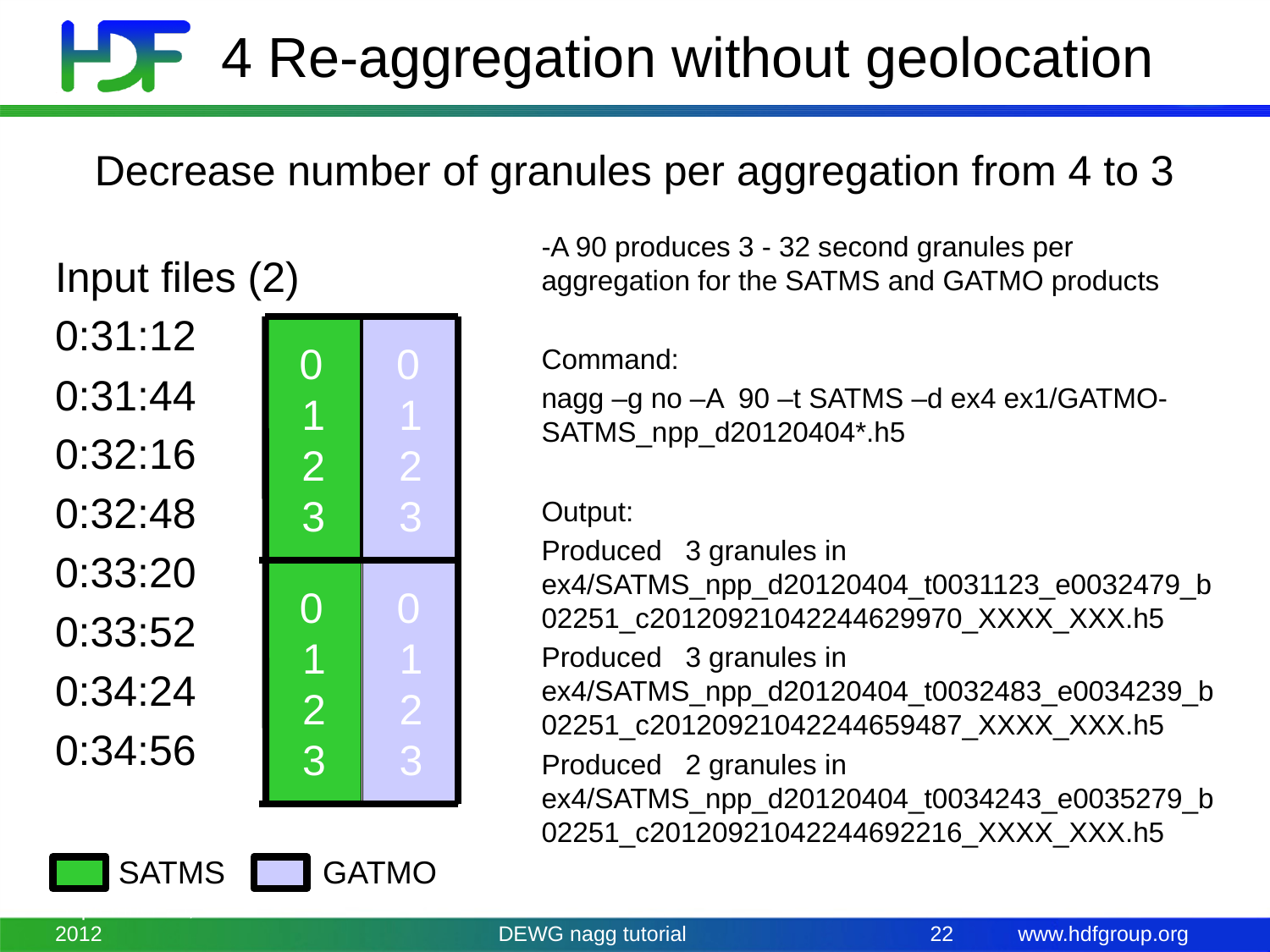

# 4 Re-aggregation without geolocation
Decrease number of granules per aggregation from 4 to 3
-A 90 produces 3 - 32 second granules per aggregation for the SATMS and GATMO products

Command:
nagg –g no –A  90 –t SATMS –d ex4 ex1/GATMO-SATMS_npp_d20120404*.h5

Output:
Produced   3 granules in ex4/SATMS_npp_d20120404_t0031123_e0032479_b02251_c20120921042244629970_XXXX_XXX.h5
Produced   3 granules in ex4/SATMS_npp_d20120404_t0032483_e0034239_b02251_c20120921042244659487_XXXX_XXX.h5
Produced   2 granules in ex4/SATMS_npp_d20120404_t0034243_e0035279_b02251_c20120921042244692216_XXXX_XXX.h5
Input files (2)
0:31:12
0:31:44
0:32:16
0:32:48
0:33:20
0:33:52
0:34:24
0:34:56

  0
  1
  2
  3
  0
  1
  2
  3
  0
  1
  2
  3
  0
  1
  2
  3
SATMS           GATMO

September 25, 2012
DEWG nagg tutorial
22